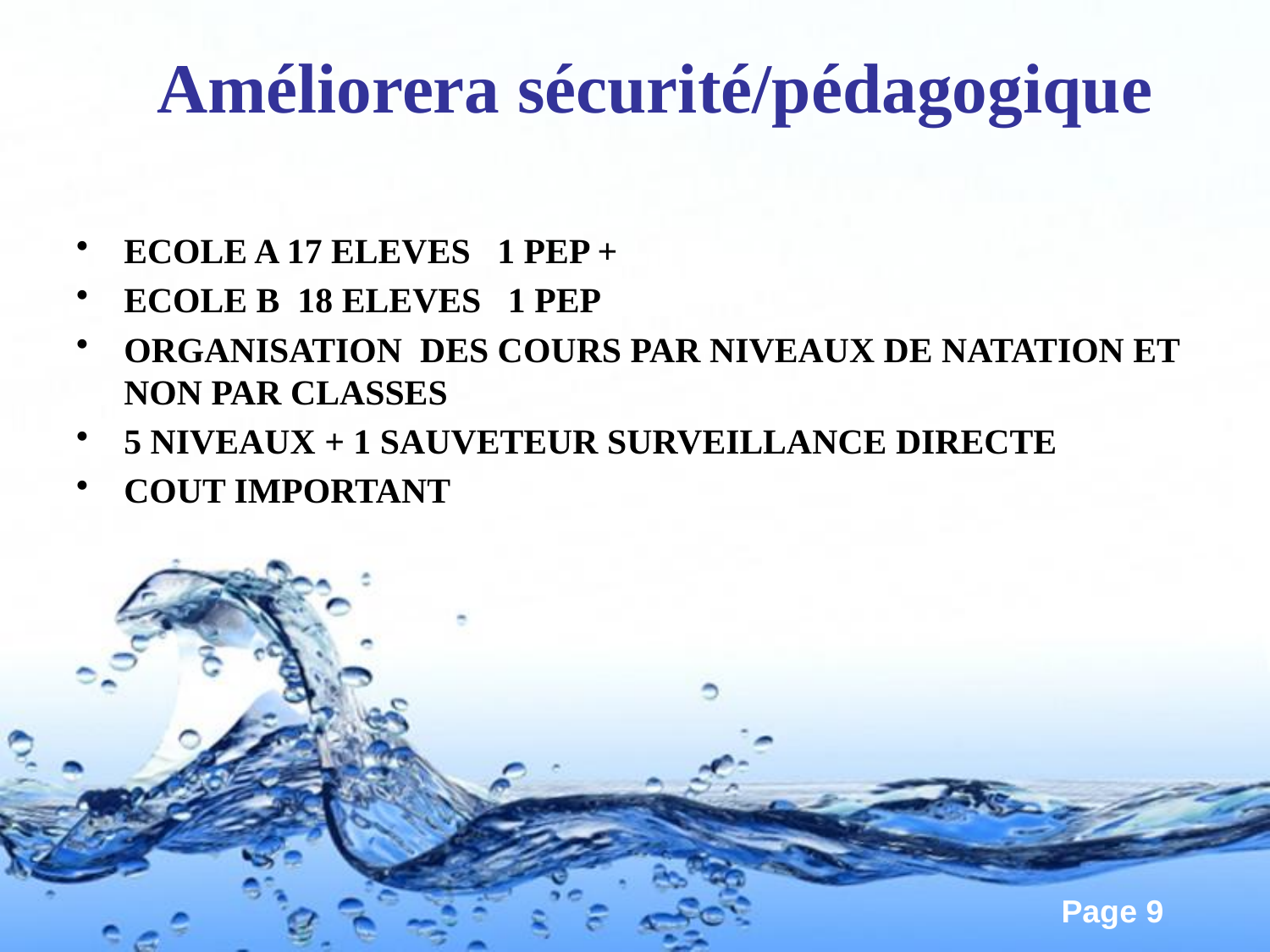

# Améliorera sécurité/pédagogique
ECOLE A 17 ELEVES   1 PEP +
ECOLE B  18 ELEVES   1 PEP
ORGANISATION  DES COURS PAR NIVEAUX DE NATATION ET NON PAR CLASSES
5 NIVEAUX + 1 SAUVETEUR SURVEILLANCE DIRECTE
COUT IMPORTANT